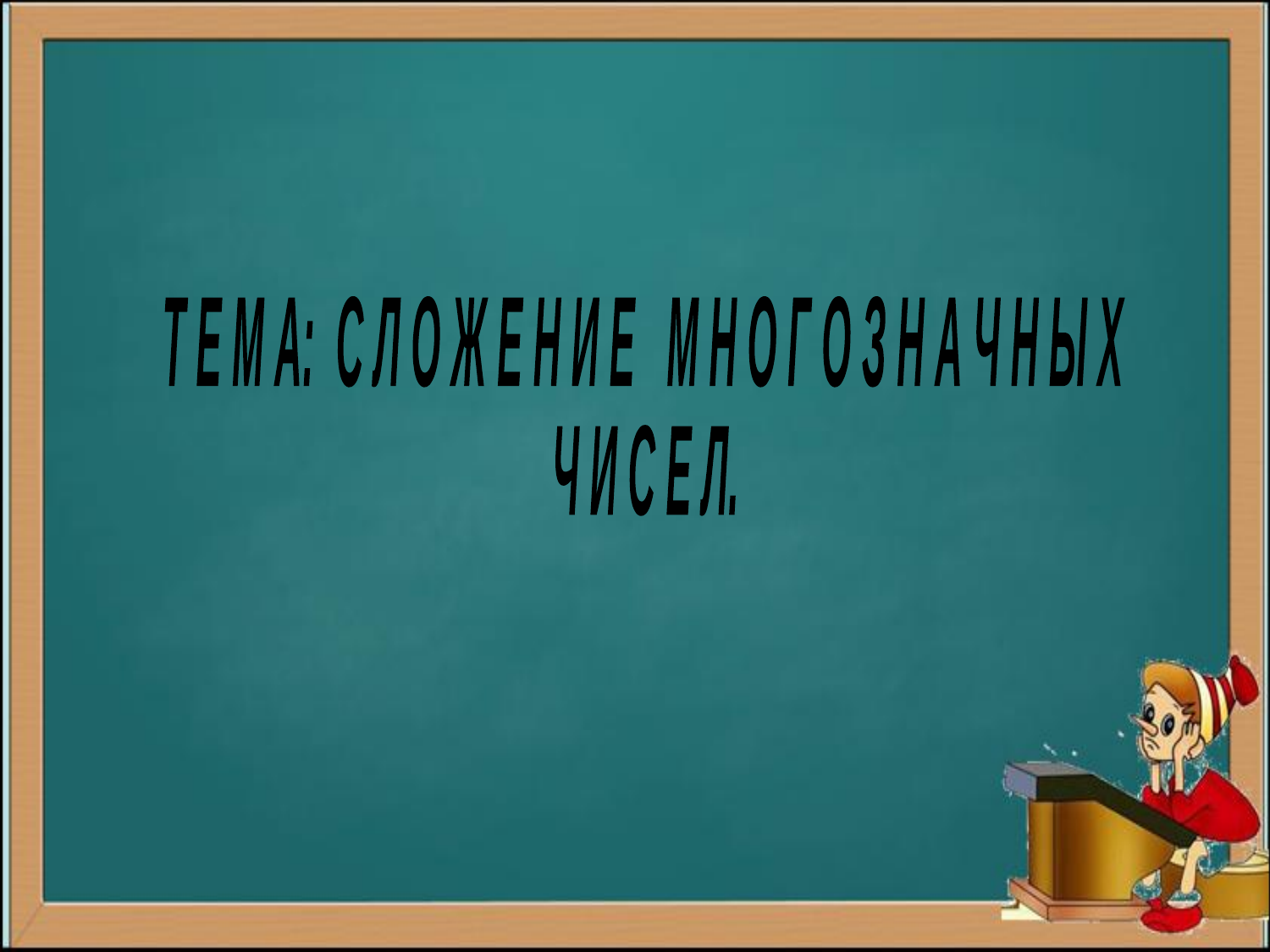

Т Е М А:  С Л О Ж Е Н И Е   М Н О Г О З Н А Ч Н Ы Х
Ч И С Е Л.